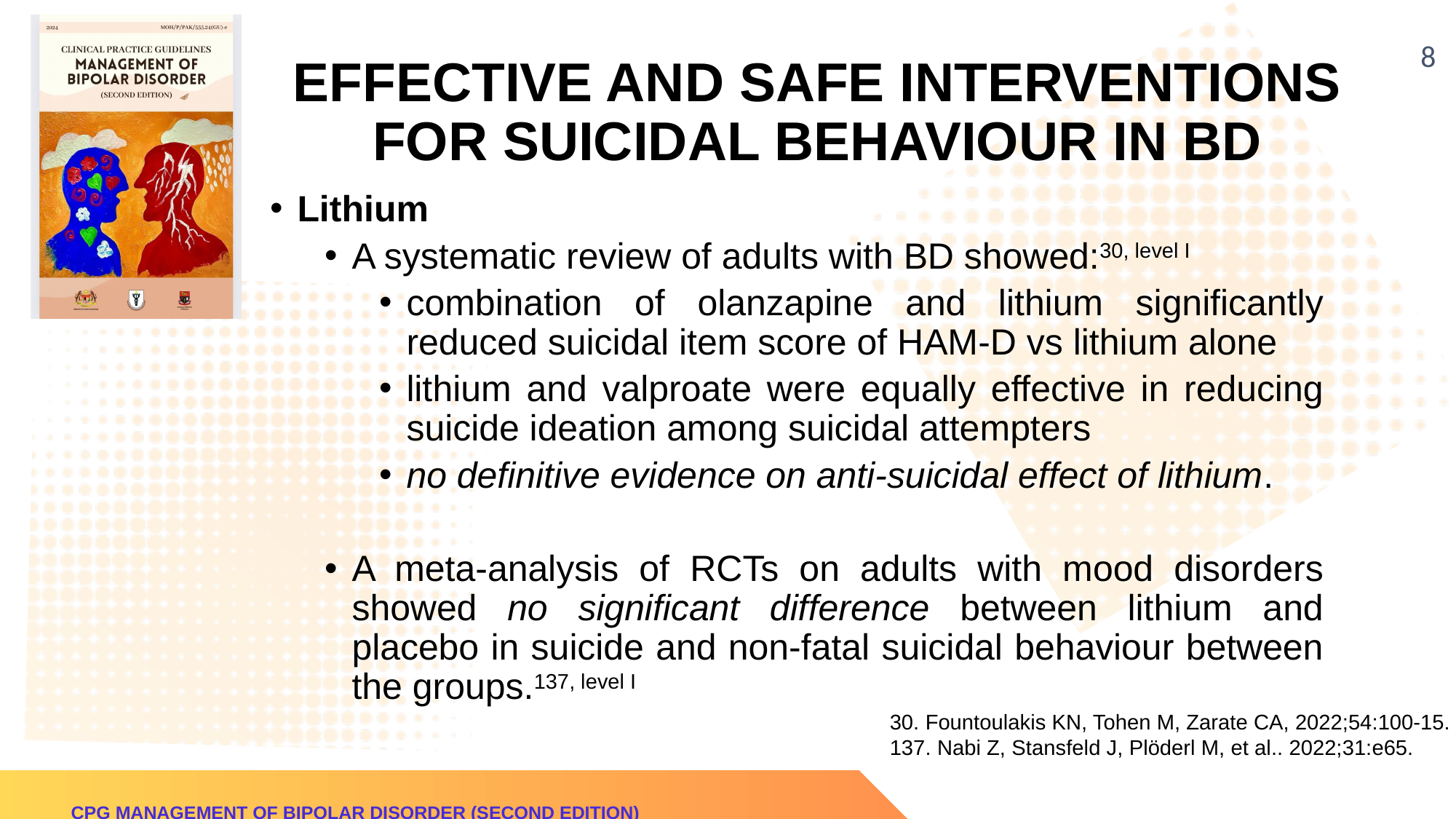

8
EFFECTIVE AND SAFE INTERVENTIONS FOR SUICIDAL BEHAVIOUR IN BD

Lithium
A systematic review of adults with BD showed:30, level I
combination of olanzapine and lithium significantly reduced suicidal item score of HAM-D vs lithium alone
lithium and valproate were equally effective in reducing suicide ideation among suicidal attempters
no definitive evidence on anti-suicidal effect of lithium.

A meta-analysis of RCTs on adults with mood disorders showed no significant difference between lithium and placebo in suicide and non-fatal suicidal behaviour between the groups.137, level I

30. Fountoulakis KN, Tohen M, Zarate CA, 2022;54:100-15.
137. Nabi Z, Stansfeld J, Plöderl M, et al.. 2022;31:e65.

CPG MANAGEMENT OF BIPOLAR DISORDER (SECOND EDITION)